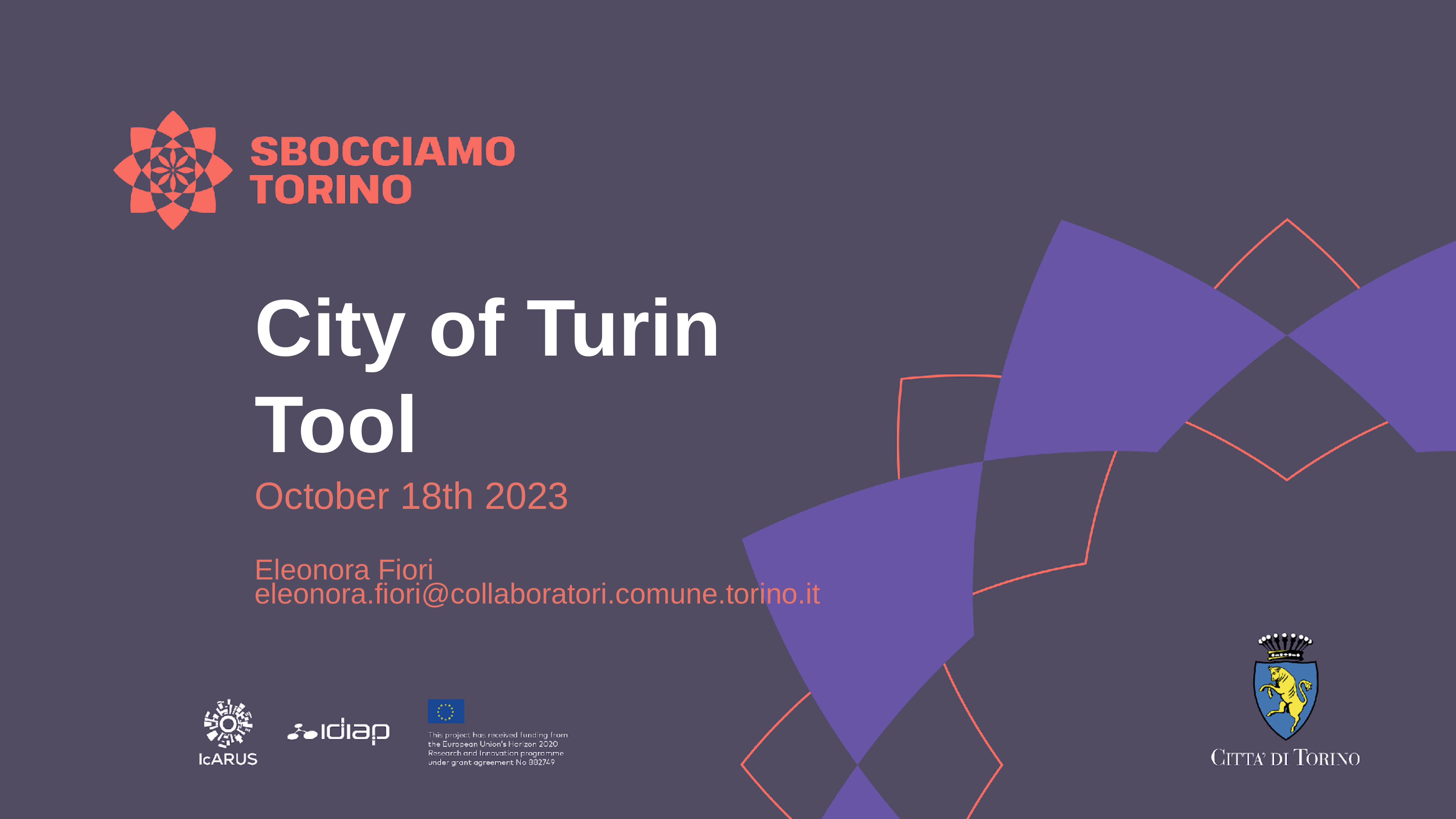

City of Turin
Tool
October 18th 2023
Eleonora Fiori
eleonora.fiori@collaboratori.comune.torino.it